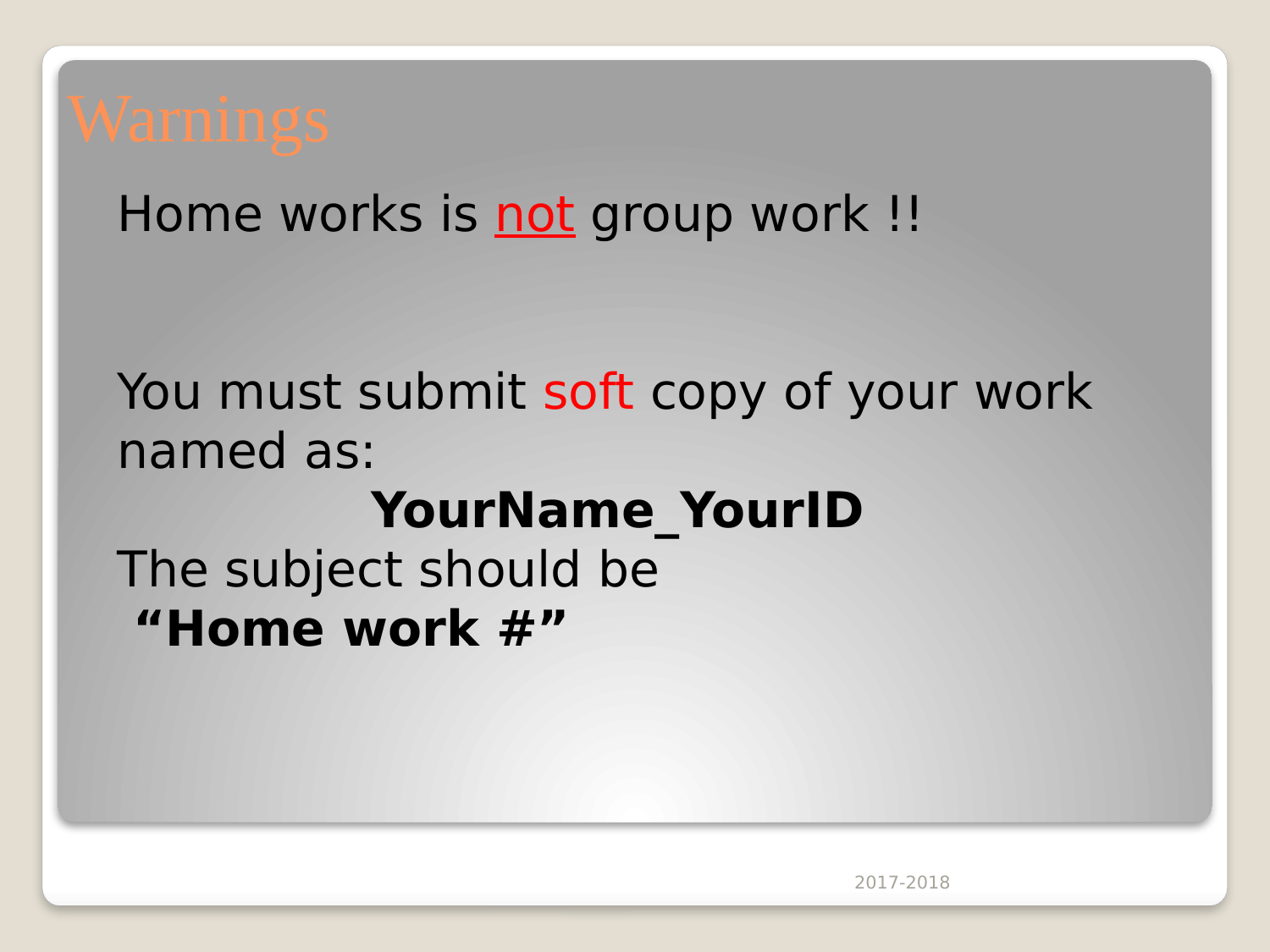

# Warnings
Home works is not group work !!

You must submit soft copy of your work named as:
YourName_YourID
The subject should be
 “Home work #”
2017-2018